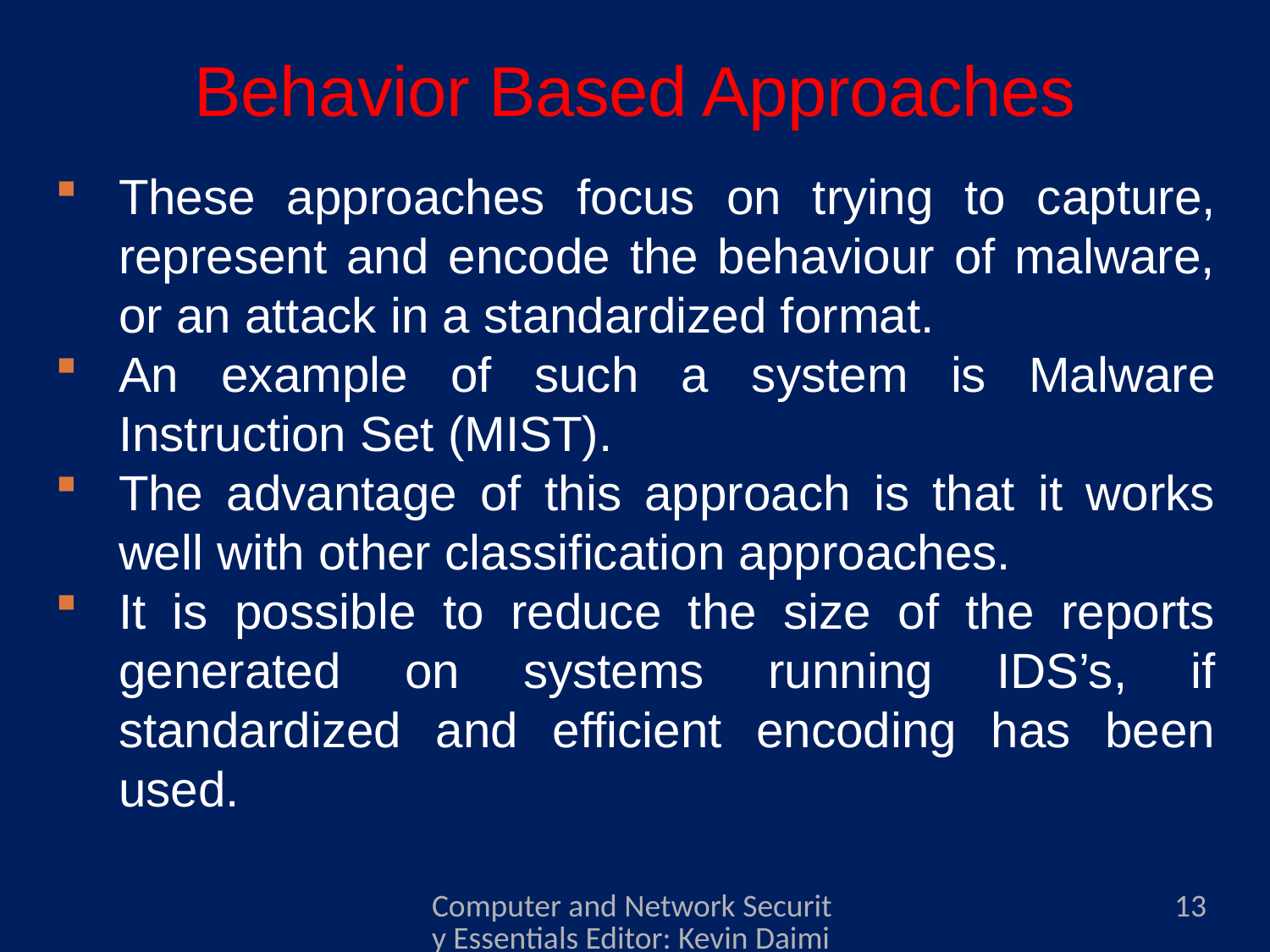

# Behavior Based Approaches
These approaches focus on trying to capture, represent and encode the behaviour of malware, or an attack in a standardized format.
An example of such a system is Malware Instruction Set (MIST).
The advantage of this approach is that it works well with other classification approaches.
It is possible to reduce the size of the reports generated on systems running IDS’s, if standardized and efficient encoding has been used.
Computer and Network Security Essentials Editor: Kevin Daimi Associate Editors: Guillermo Francia, Levent Ertaul, Luis H. Encinas, Eman El-Sheikh Published by Springer
13